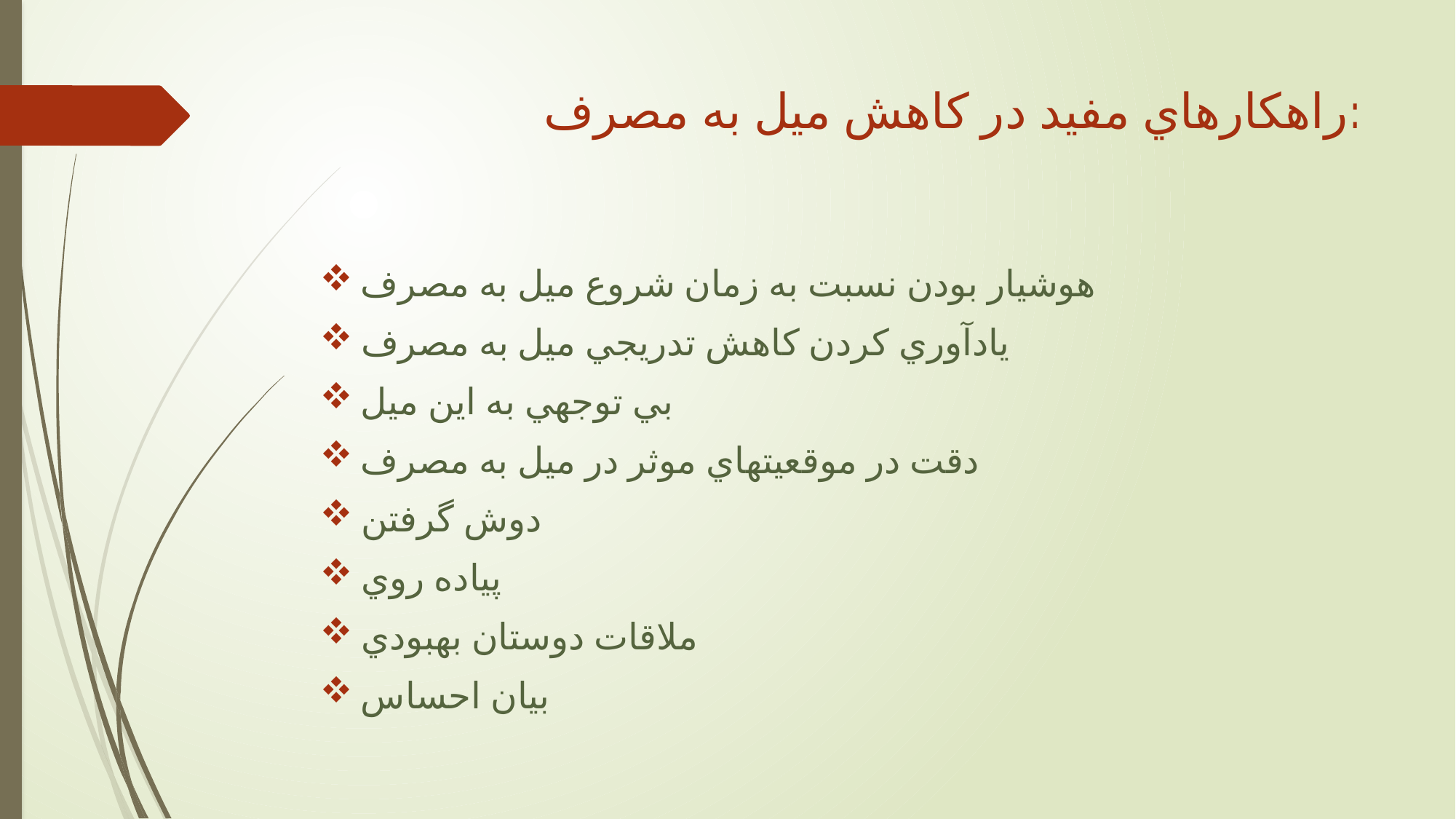

# راهكارهاي مفيد در كاهش ميل به مصرف:
هوشيار بودن نسبت به زمان شروع ميل به مصرف
يادآوري كردن كاهش تدريجي ميل به مصرف
بي توجهي به اين ميل
دقت در موقعيتهاي موثر در ميل به مصرف
دوش گرفتن
پياده روي
ملاقات دوستان بهبودي
بيان احساس